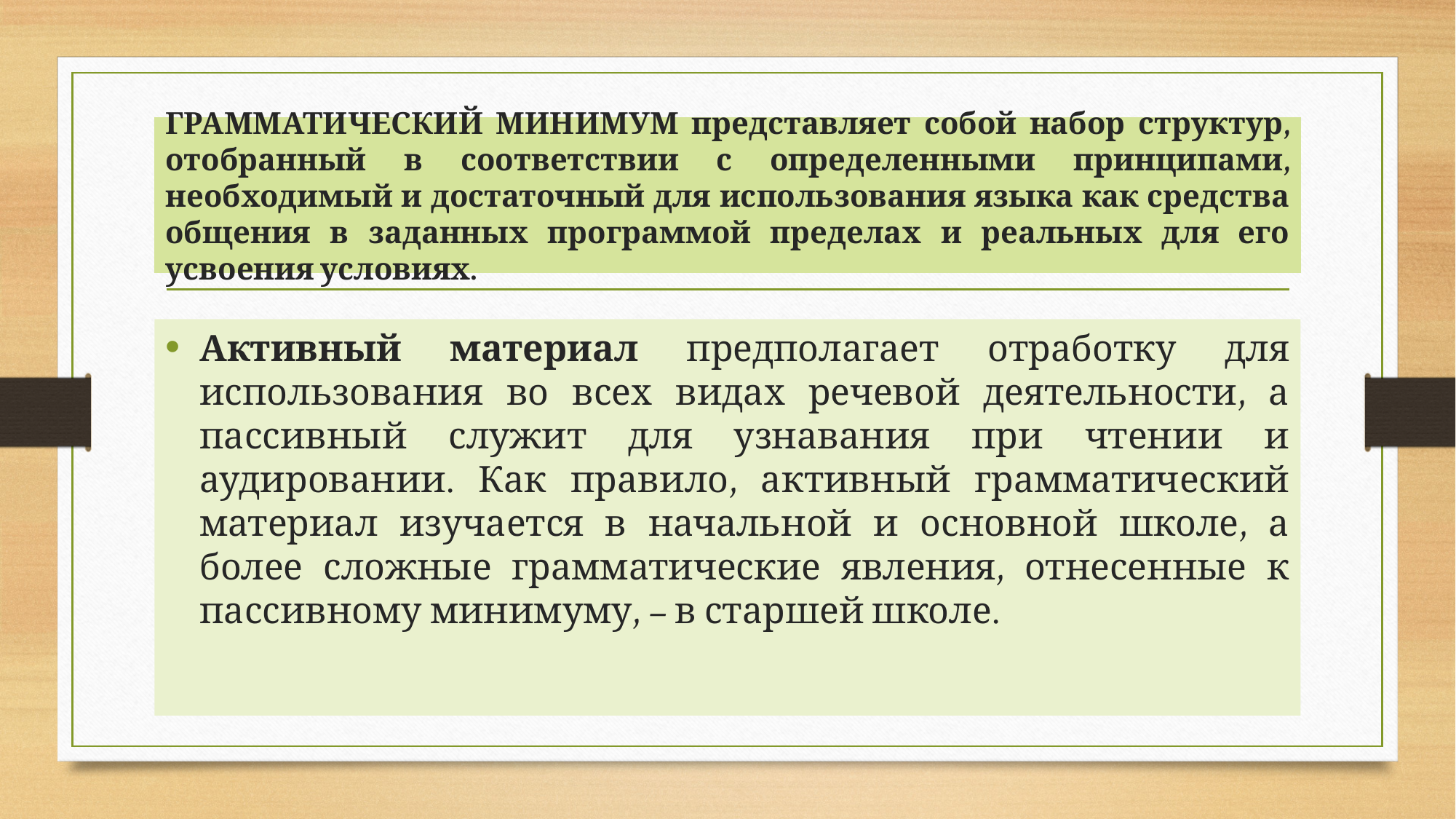

# Грамматический минимум представляет собой набор структур, отобранный в соответствии с определенными принципами, необходимый и достаточный для использования языка как средства общения в заданных программой пределах и реальных для его усвоения условиях.
Активный материал предполагает отработку для использования во всех видах речевой деятельности, а пассивный служит для узнавания при чтении и аудировании. Как правило, активный грамматический материал изучается в начальной и основной школе, а более сложные грамматические явления, отнесенные к пассивному минимуму, – в старшей школе.